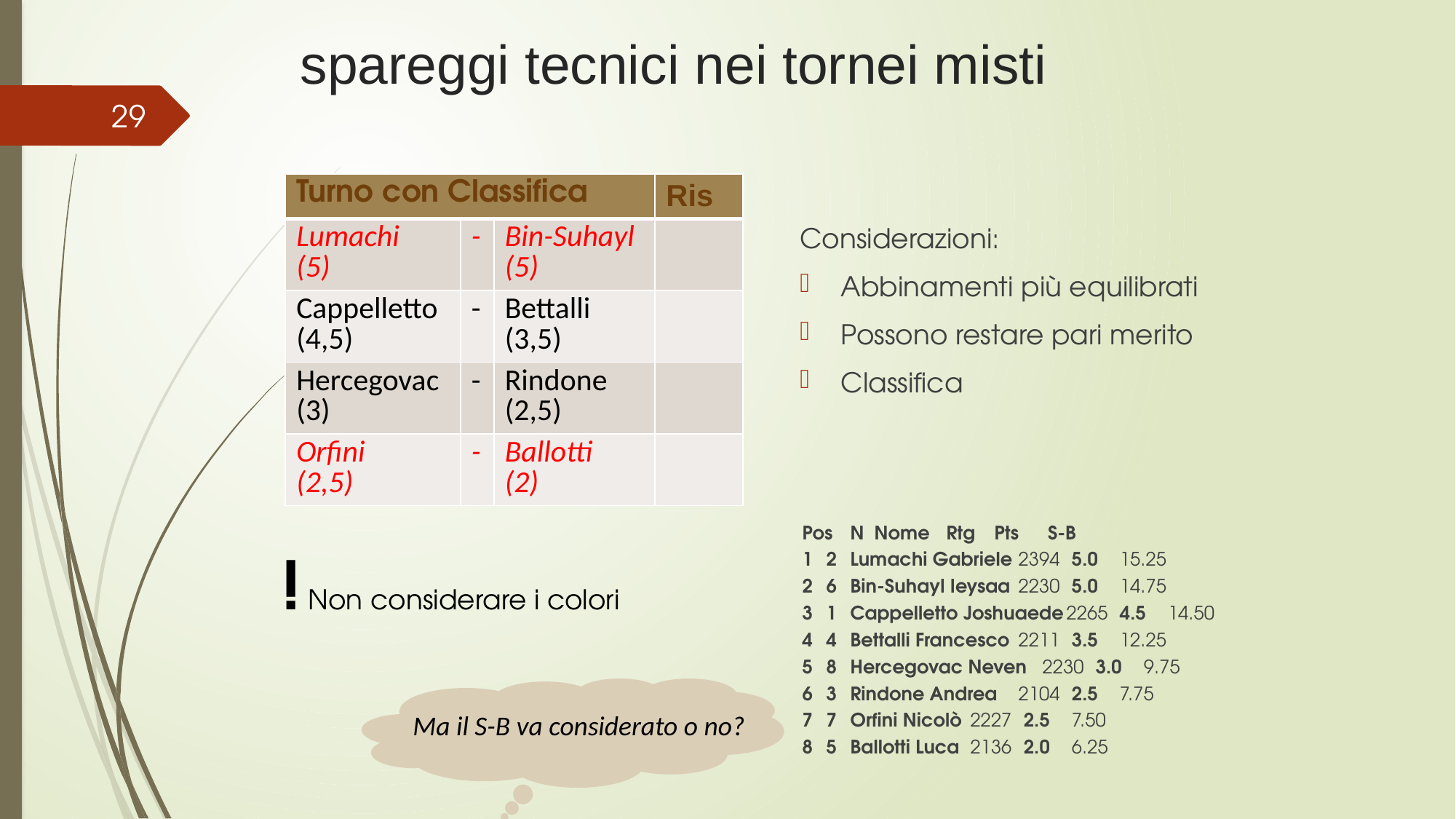

# spareggi tecnici nei tornei misti
29
| Turno con Classifica |  |  | Ris |
| --- | --- | --- | --- |
| Lumachi (5) | - | Bin-Suhayl (5) |  |
| Cappelletto (4,5) | - | Bettalli (3,5) |  |
| Hercegovac (3) | - | Rindone (2,5) |  |
| Orfini (2,5) | - | Ballotti (2) |  |
Considerazioni:
Abbinamenti più equilibrati
Possono restare pari merito
Classifica

Pos 	N	Nome	Rtg	Pts 	 S-B
1	2	Lumachi Gabriele	2394	 5.0 	 15.25
2	6	Bin-Suhayl Ieysaa	2230	 5.0 	 14.75
3	1	Cappelletto Joshuaede	2265	 4.5 	 14.50
4	4	Bettalli Francesco	2211	 3.5 	 12.25
5	8	Hercegovac Neven	2230	 3.0 	 9.75
6	3	Rindone Andrea	2104	 2.5 	 7.75
7	7	Orfini Nicolò	2227	 2.5 	 7.50
8	5	Ballotti Luca	2136	 2.0 	 6.25

! Non considerare i colori

Ma il S-B va considerato o no?